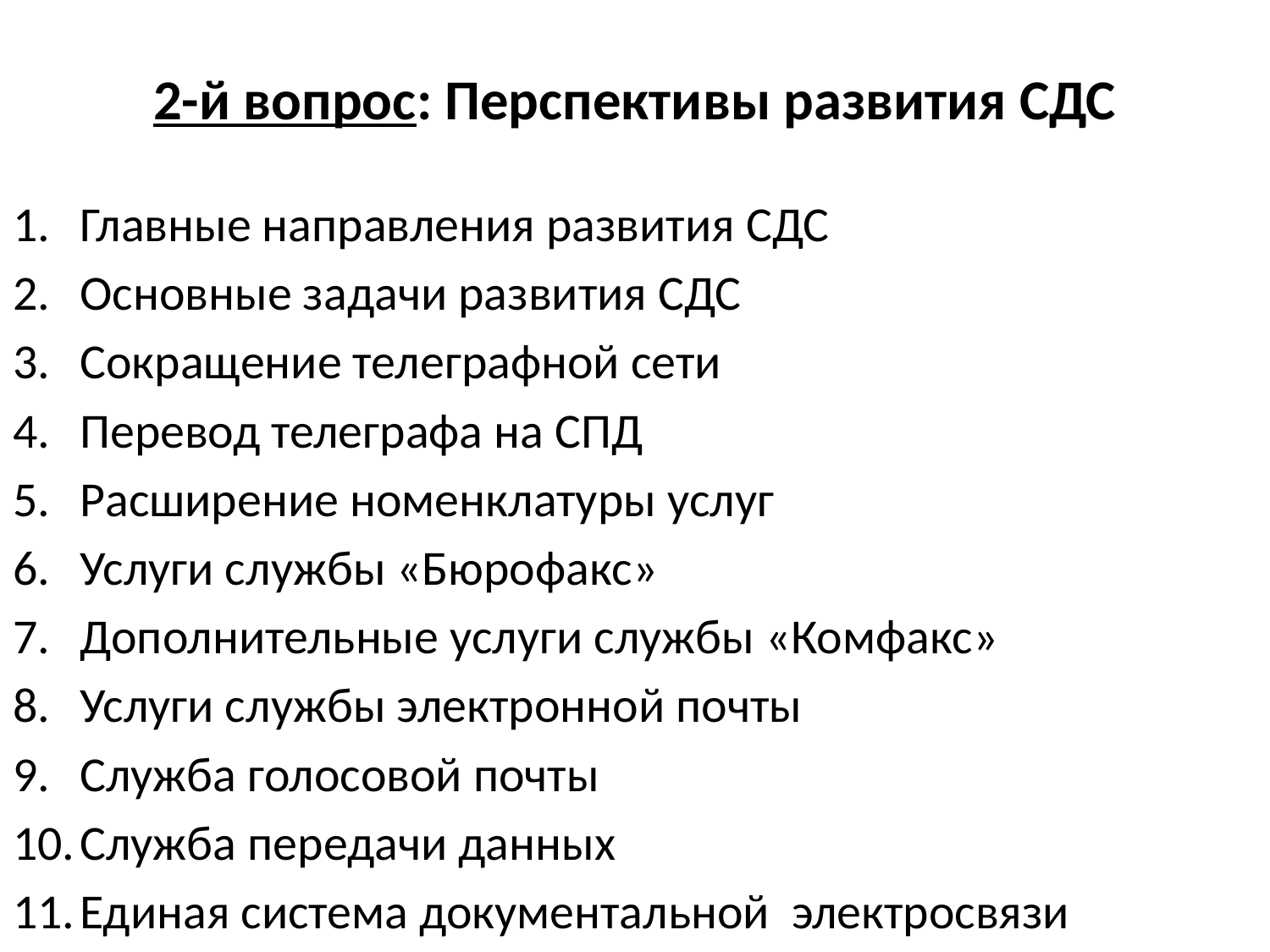

# 2-й вопрос: Перспективы развития СДС
Главные направления развития СДС
Основные задачи развития СДС
Сокращение телеграфной сети
Перевод телеграфа на СПД
Расширение номенклатуры услуг
Услуги службы «Бюрофакс»
Дополнительные услуги службы «Комфакс»
Услуги службы электронной почты
Служба голосовой почты
Служба передачи данных
Единая система документальной  электросвязи